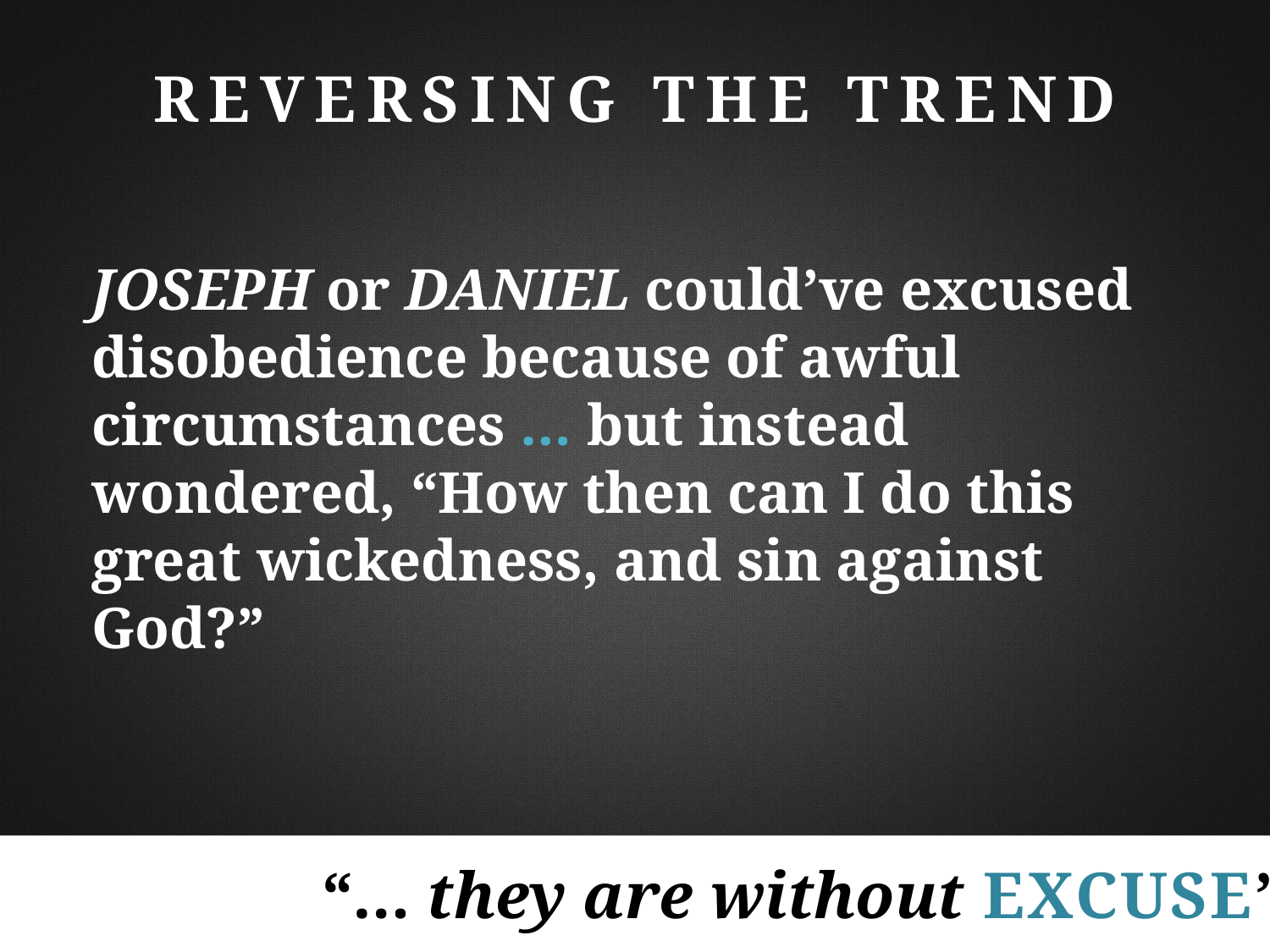

Reversing the Trend

Joseph or Daniel could’ve excused disobedience because of awful circumstances … but instead wondered, “How then can I do this great wickedness, and sin against God?”

“… they are without excuse”